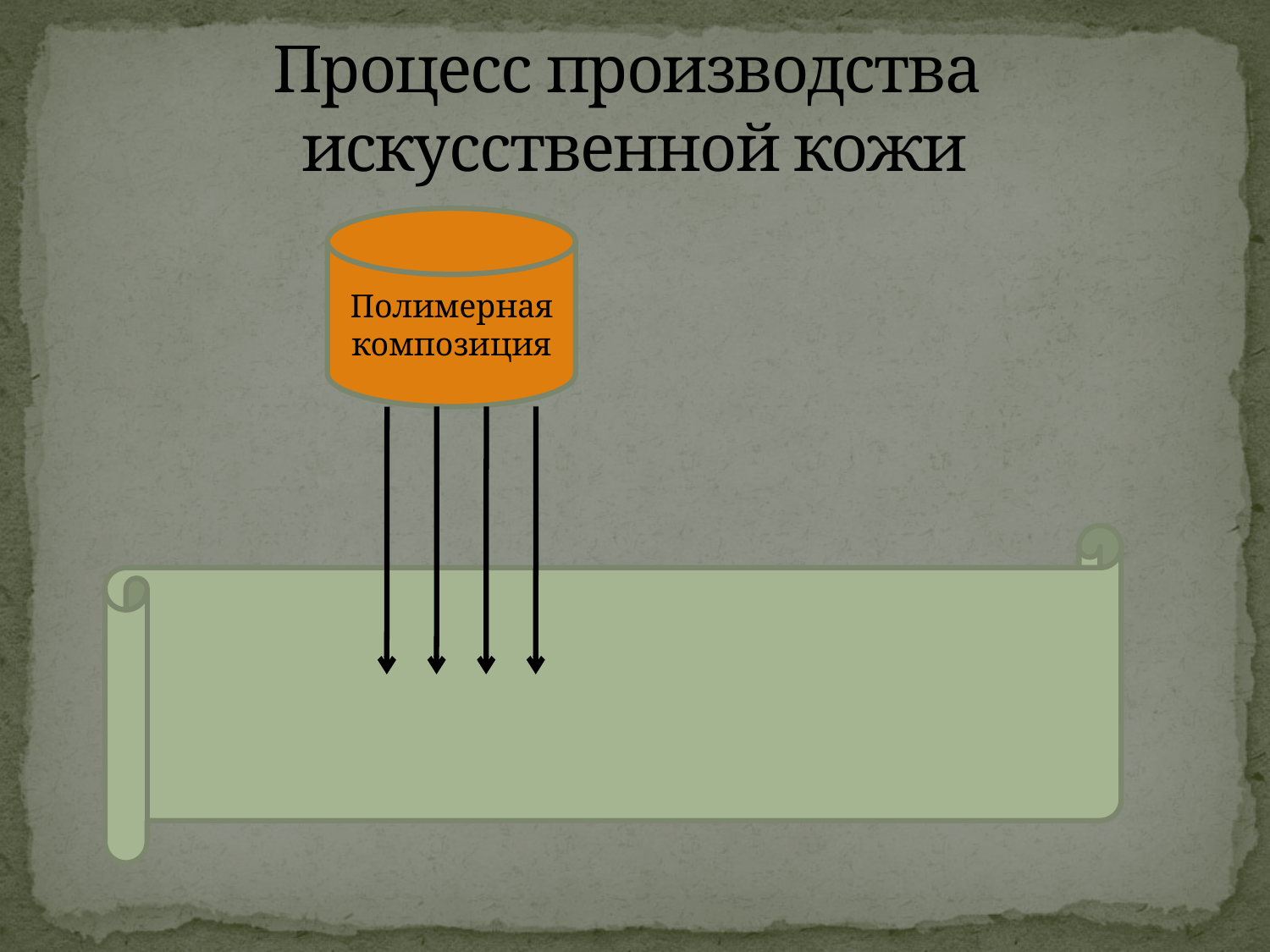

# Процесс производства искусственной кожи
Полимерная композиция